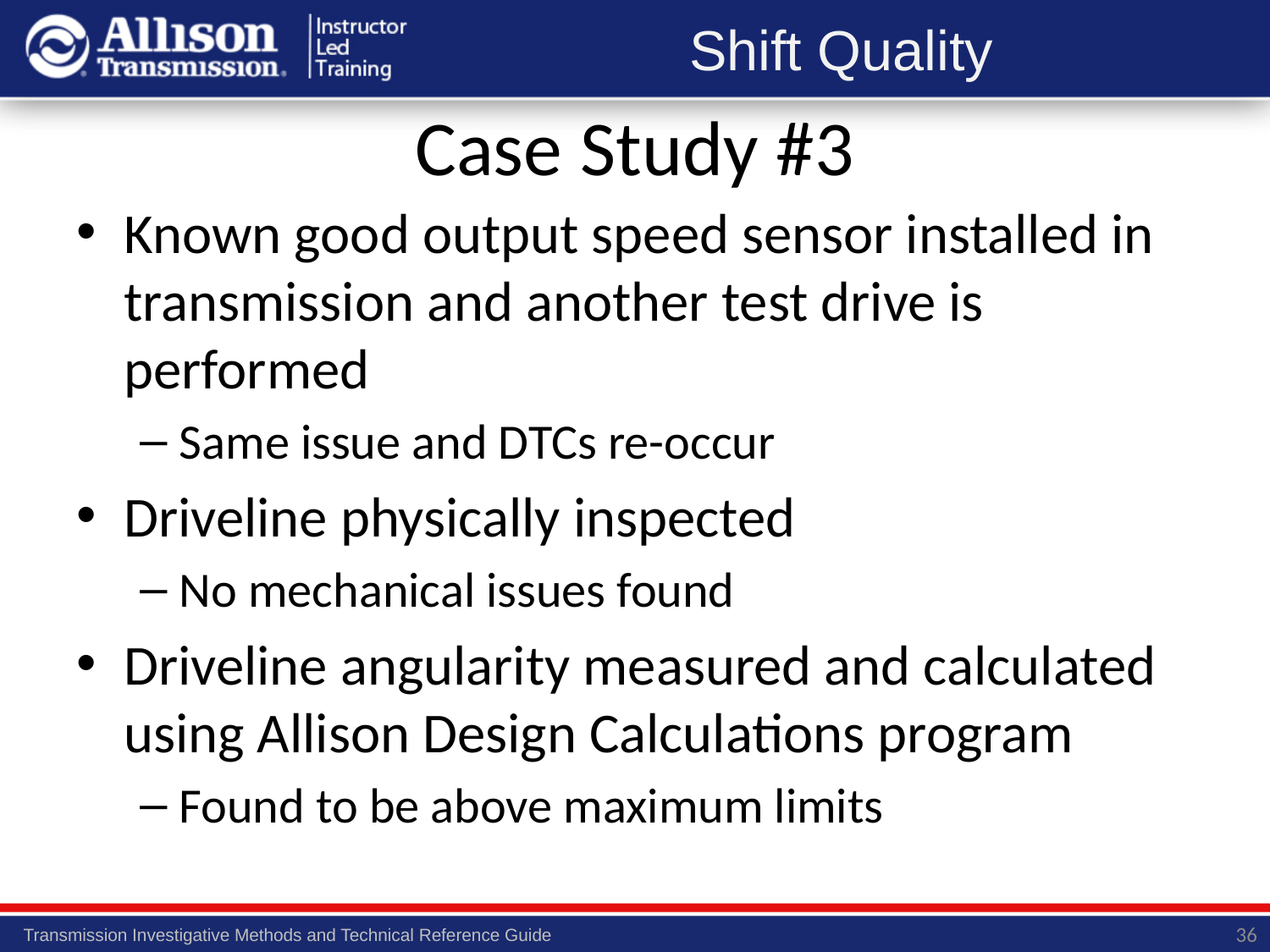

# Case Study #3
Known good output speed sensor installed in transmission and another test drive is performed
Same issue and DTCs re-occur
Driveline physically inspected
No mechanical issues found
Driveline angularity measured and calculated using Allison Design Calculations program
Found to be above maximum limits
36